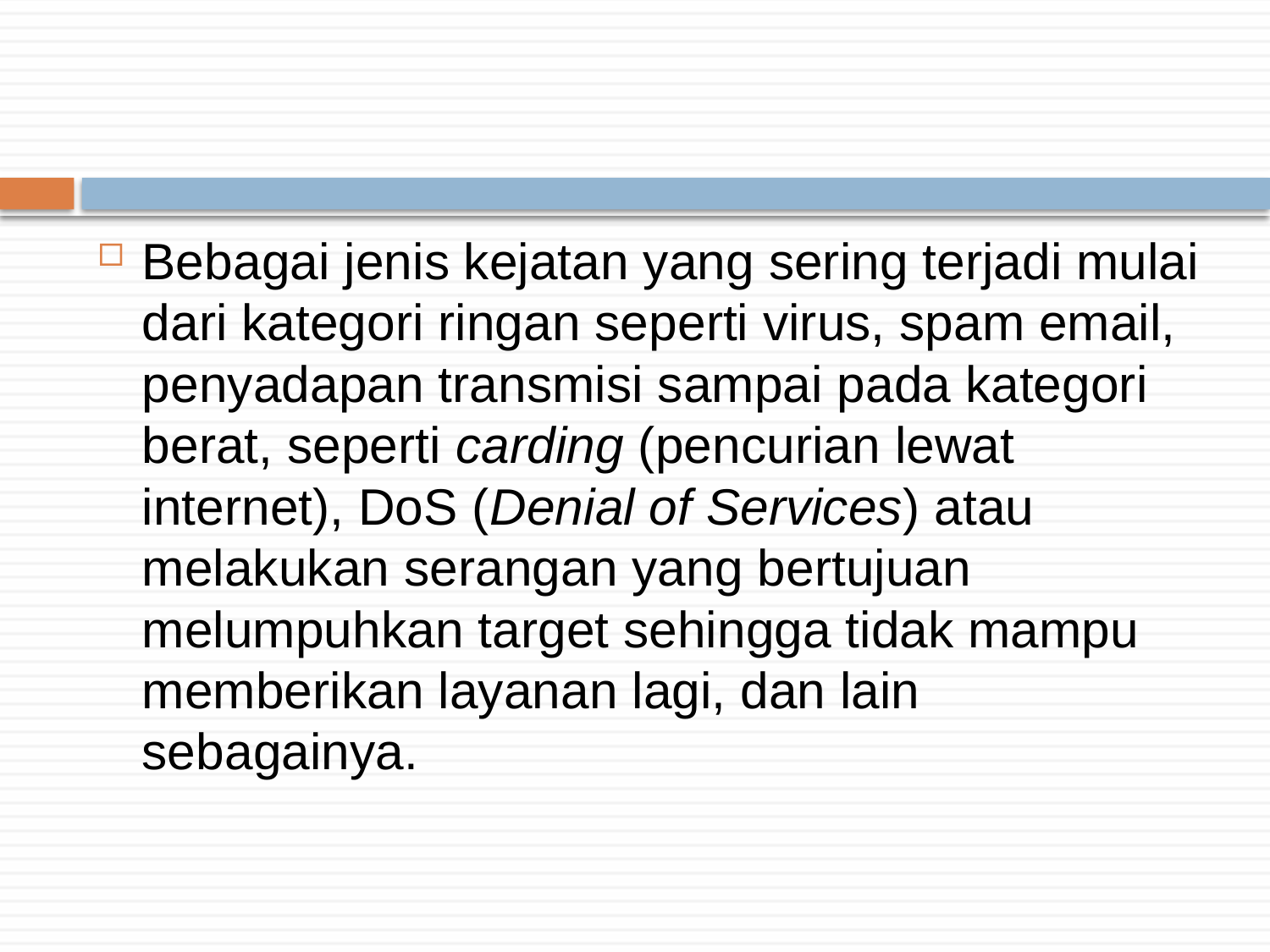

#
Bebagai jenis kejatan yang sering terjadi mulai dari kategori ringan seperti virus, spam email, penyadapan transmisi sampai pada kategori berat, seperti carding (pencurian lewat internet), DoS (Denial of Services) atau melakukan serangan yang bertujuan melumpuhkan target sehingga tidak mampu memberikan layanan lagi, dan lain sebagainya.